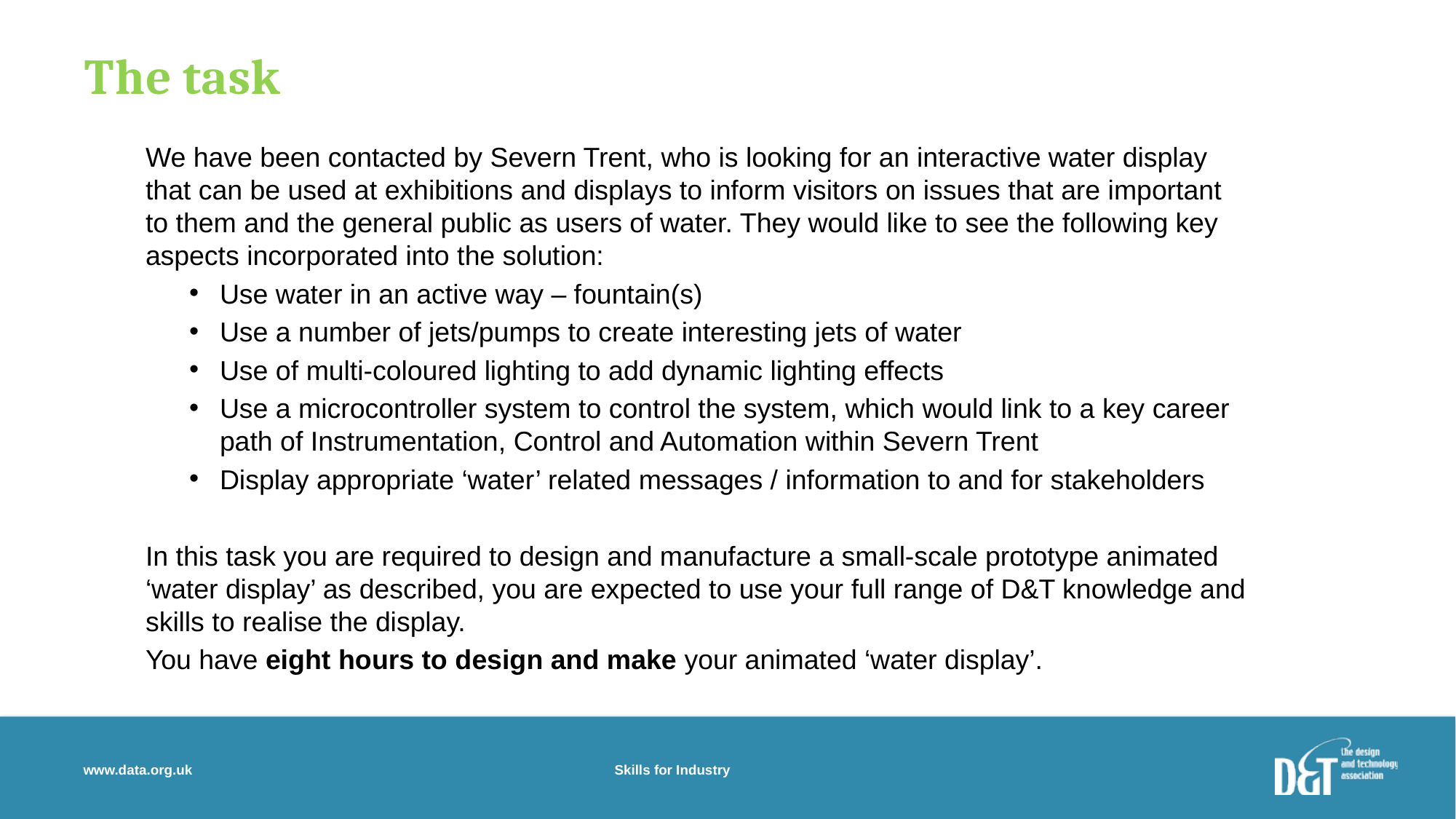

# The task
We have been contacted by Severn Trent, who is looking for an interactive water display that can be used at exhibitions and displays to inform visitors on issues that are important to them and the general public as users of water. They would like to see the following key aspects incorporated into the solution:
Use water in an active way – fountain(s)
Use a number of jets/pumps to create interesting jets of water
Use of multi-coloured lighting to add dynamic lighting effects
Use a microcontroller system to control the system, which would link to a key career path of Instrumentation, Control and Automation within Severn Trent
Display appropriate ‘water’ related messages / information to and for stakeholders

In this task you are required to design and manufacture a small-scale prototype animated ‘water display’ as described, you are expected to use your full range of D&T knowledge and skills to realise the display.
You have eight hours to design and make your animated ‘water display’.